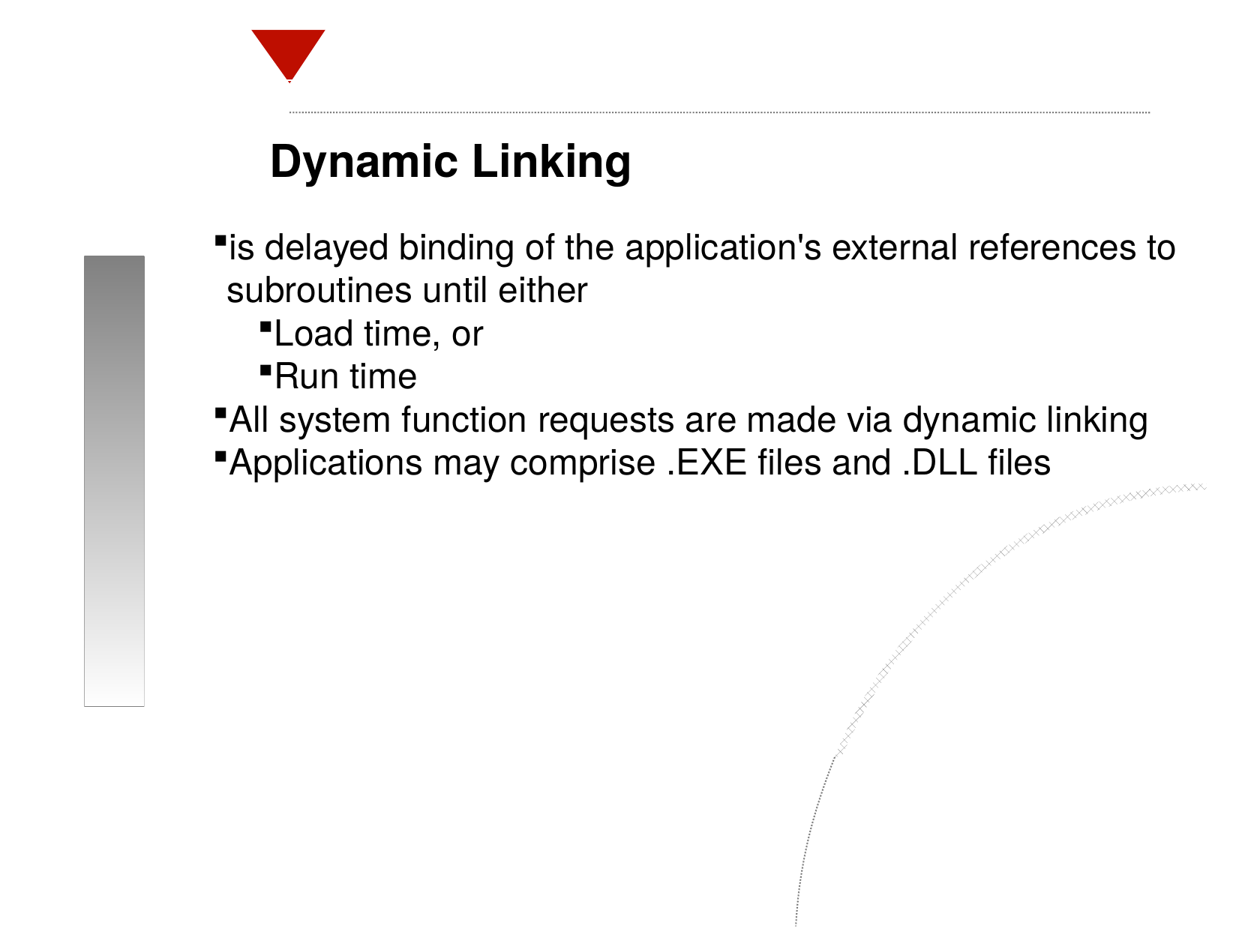

Dynamic Linking
is delayed binding of the application's external references to subroutines until either
Load time, or
Run time
All system function requests are made via dynamic linking
Applications may comprise .EXE files and .DLL files